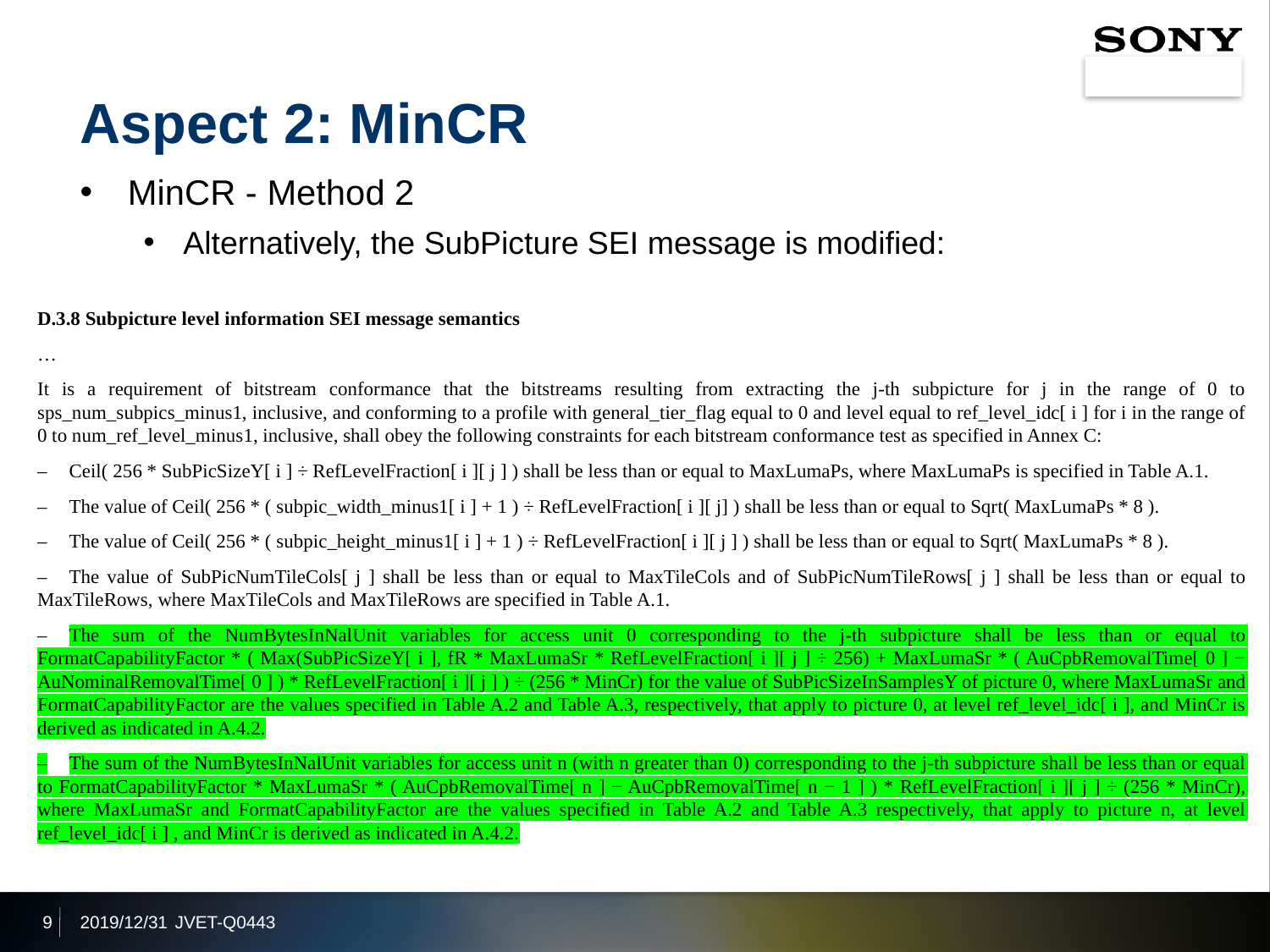

# Aspect 2: MinCR
MinCR - Method 2
Alternatively, the SubPicture SEI message is modified:

D.3.8 Subpicture level information SEI message semantics
…
It is a requirement of bitstream conformance that the bitstreams resulting from extracting the j-th subpicture for j in the range of 0 to sps_num_subpics_minus1, inclusive, and conforming to a profile with general_tier_flag equal to 0 and level equal to ref_level_idc[ i ] for i in the range of 0 to num_ref_level_minus1, inclusive, shall obey the following constraints for each bitstream conformance test as specified in Annex C:
–	Ceil( 256 * SubPicSizeY[ i ] ÷ RefLevelFraction[ i ][ j ] ) shall be less than or equal to MaxLumaPs, where MaxLumaPs is specified in Table A.1.
–	The value of Ceil( 256 * ( subpic_width_minus1[ i ] + 1 ) ÷ RefLevelFraction[ i ][ j] ) shall be less than or equal to Sqrt( MaxLumaPs * 8 ).
–	The value of Ceil( 256 * ( subpic_height_minus1[ i ] + 1 ) ÷ RefLevelFraction[ i ][ j ] ) shall be less than or equal to Sqrt( MaxLumaPs * 8 ).
–	The value of SubPicNumTileCols[ j ] shall be less than or equal to MaxTileCols and of SubPicNumTileRows[ j ] shall be less than or equal to MaxTileRows, where MaxTileCols and MaxTileRows are specified in Table A.1.
–	The sum of the NumBytesInNalUnit variables for access unit 0 corresponding to the j-th subpicture shall be less than or equal to FormatCapabilityFactor * ( Max(SubPicSizeY[ i ], fR * MaxLumaSr * RefLevelFraction[ i ][ j ] ÷ 256) + MaxLumaSr * ( AuCpbRemovalTime[ 0 ] − AuNominalRemovalTime[ 0 ] ) * RefLevelFraction[ i ][ j ] ) ÷ (256 * MinCr) for the value of SubPicSizeInSamplesY of picture 0, where MaxLumaSr and FormatCapabilityFactor are the values specified in Table A.2 and Table A.3, respectively, that apply to picture 0, at level ref_level_idc[ i ], and MinCr is derived as indicated in A.4.2.
–	The sum of the NumBytesInNalUnit variables for access unit n (with n greater than 0) corresponding to the j-th subpicture shall be less than or equal to FormatCapabilityFactor * MaxLumaSr * ( AuCpbRemovalTime[ n ] − AuCpbRemovalTime[ n − 1 ] ) * RefLevelFraction[ i ][ j ] ÷ (256 * MinCr), where MaxLumaSr and FormatCapabilityFactor are the values specified in Table A.2 and Table A.3 respectively, that apply to picture n, at level ref_level_idc[ i ] , and MinCr is derived as indicated in A.4.2.
9
2019/12/31
JVET-Q0443